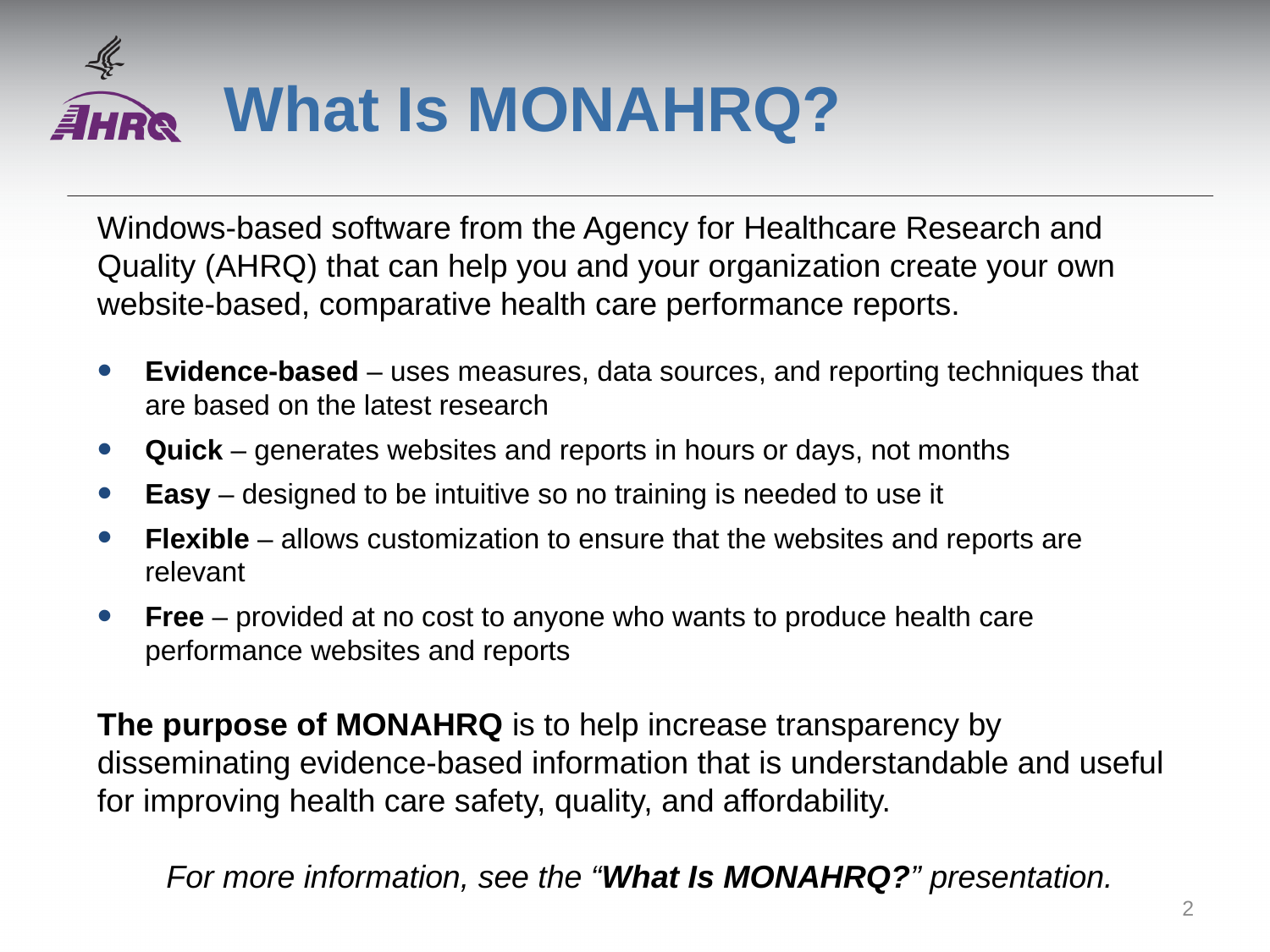

# What Is MONAHRQ?
Windows-based software from the Agency for Healthcare Research and Quality (AHRQ) that can help you and your organization create your own website-based, comparative health care performance reports.
Evidence-based – uses measures, data sources, and reporting techniques that are based on the latest research
Quick – generates websites and reports in hours or days, not months
Easy – designed to be intuitive so no training is needed to use it
Flexible – allows customization to ensure that the websites and reports are relevant
Free – provided at no cost to anyone who wants to produce health care performance websites and reports
The purpose of MONAHRQ is to help increase transparency by disseminating evidence-based information that is understandable and useful for improving health care safety, quality, and affordability.
For more information, see the “What Is MONAHRQ?” presentation.
2